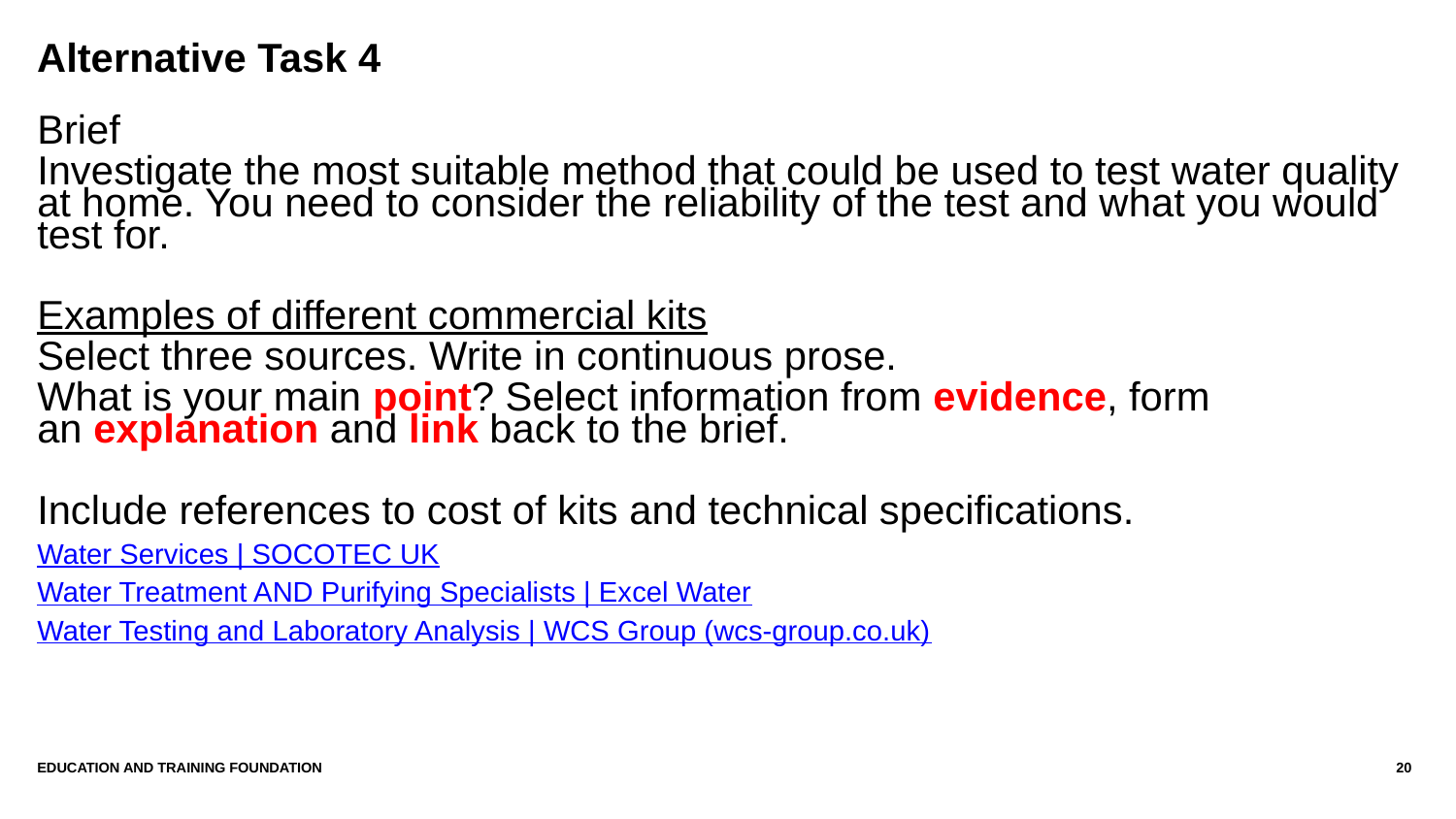

# Alternative Task 4
Brief
Investigate the most suitable method that could be used to test water quality at home. You need to consider the reliability of the test and what you would test for.

Examples of different commercial kits
Select three sources. Write in continuous prose.
What is your main point? Select information from evidence, form an explanation and link back to the brief.

Include references to cost of kits and technical specifications.
Water Services | SOCOTEC UK
Water Treatment AND Purifying Specialists | Excel Water
Water Testing and Laboratory Analysis | WCS Group (wcs-group.co.uk)

Education AND Training Foundation
20